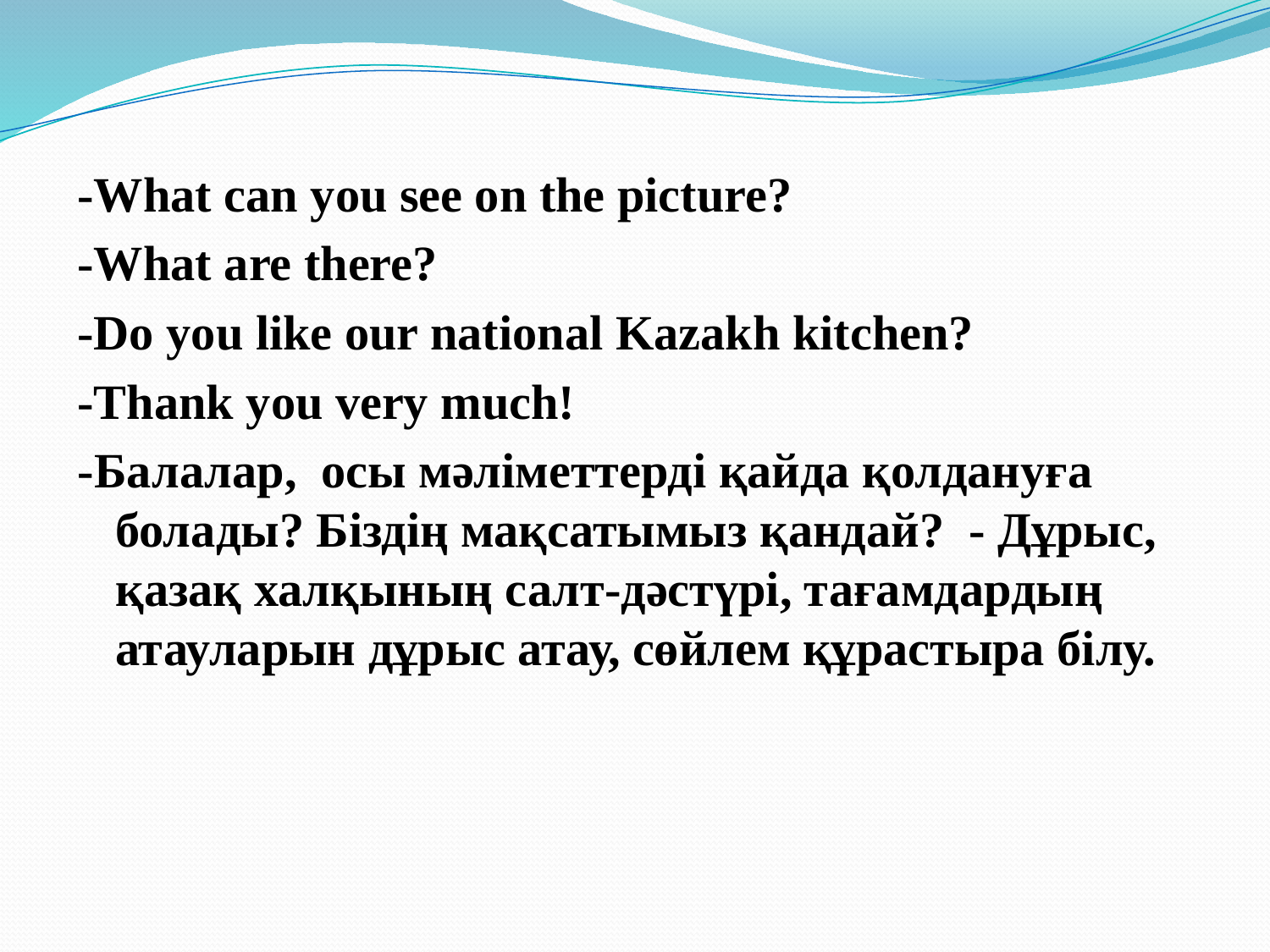

-What can you see on the picture?
-What are there?
-Do you like our national Kazakh kitchen?
-Thank you very much!
-Балалар,  осы мәліметтерді қайда қолдануға болады? Біздің мақсатымыз қандай?  - Дұрыс, қазақ халқының салт-дәстүрі, тағамдардың атауларын дұрыс атау, сөйлем құрастыра білу.